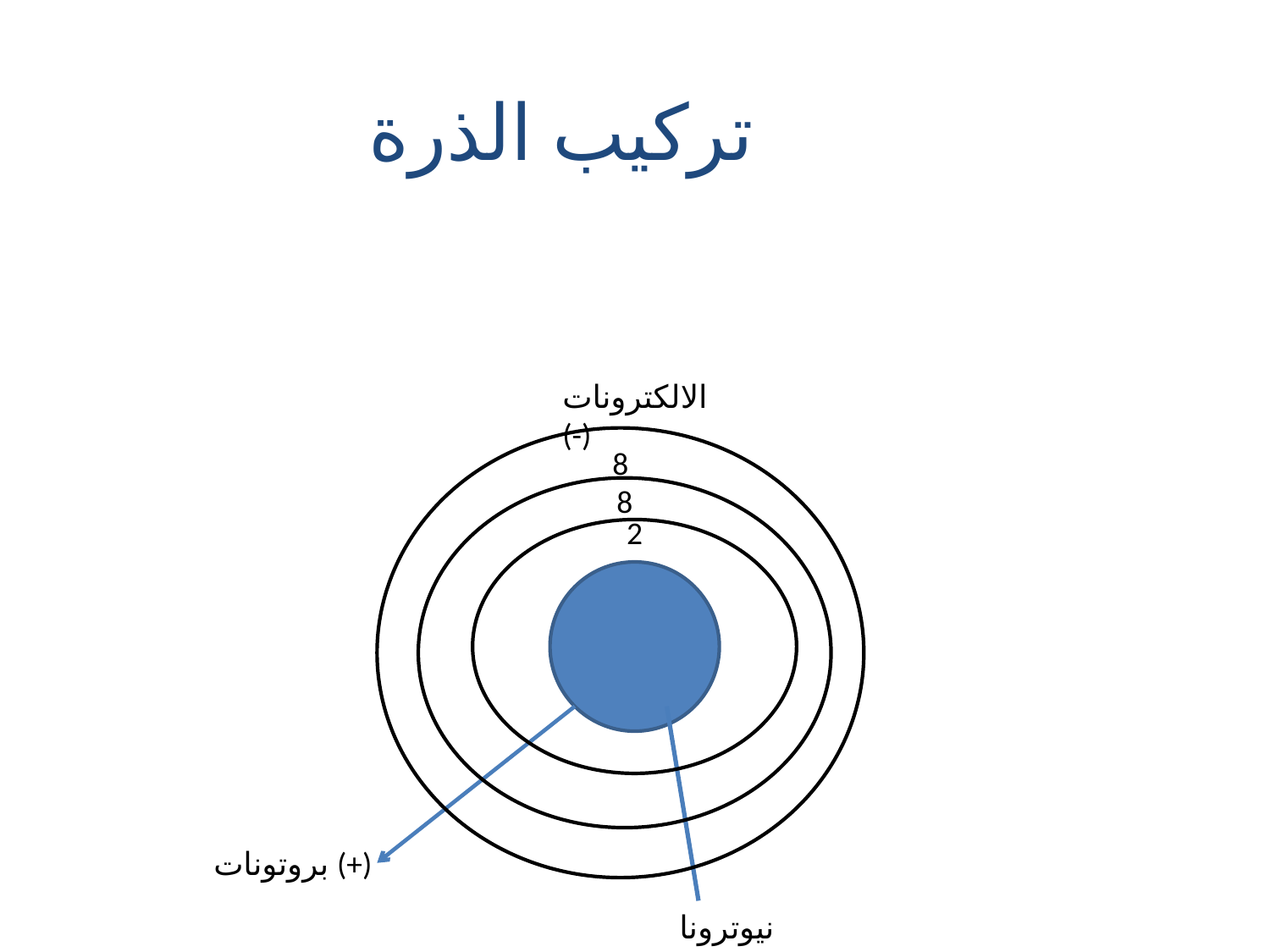

تركيب الذرة
الالكترونات (-)
8

8

2

بروتونات (+)
نيوترونات